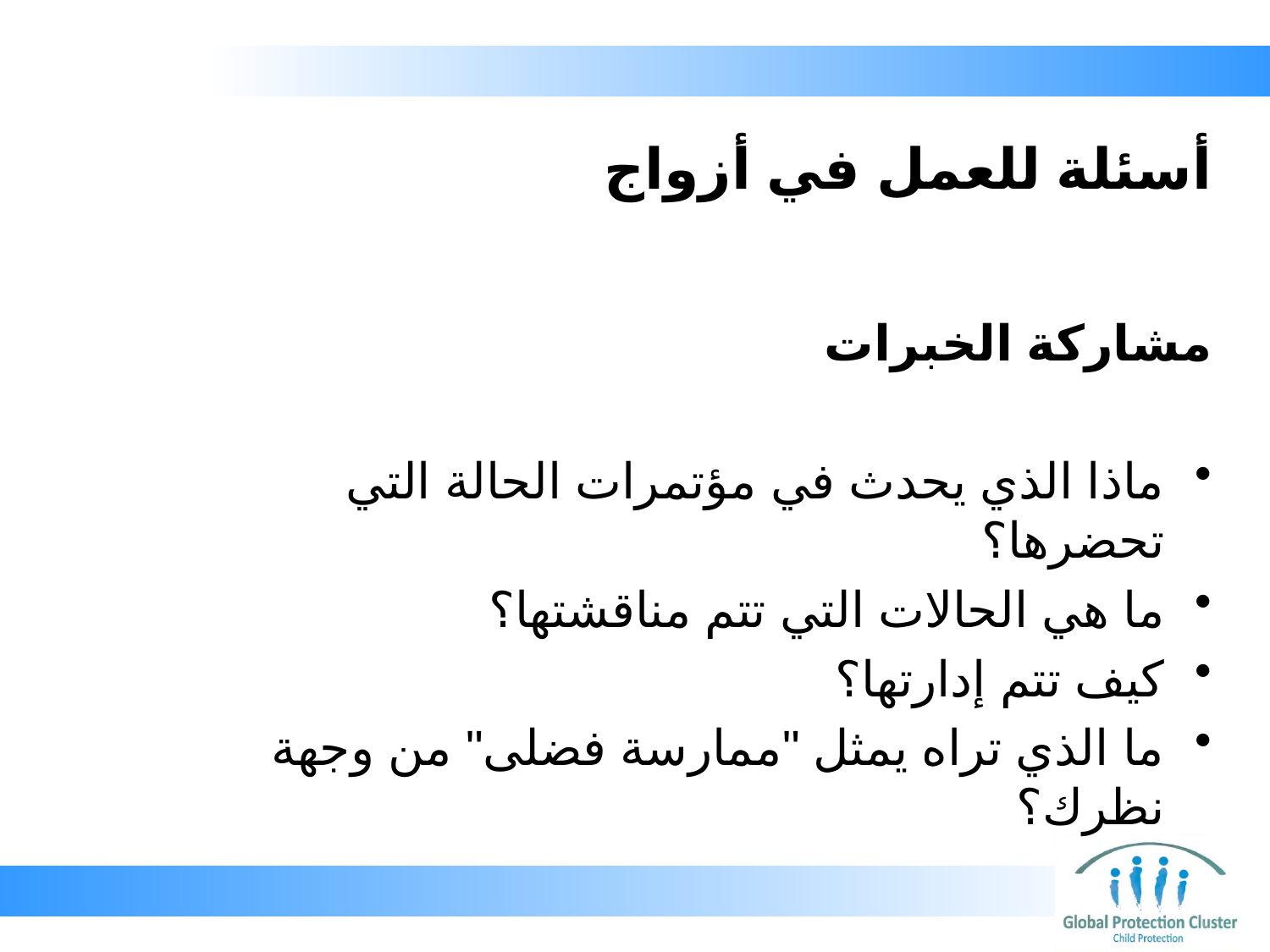

# أسئلة للعمل في أزواج

مشاركة الخبرات

ماذا الذي يحدث في مؤتمرات الحالة التي تحضرها؟
ما هي الحالات التي تتم مناقشتها؟
كيف تتم إدارتها؟
ما الذي تراه يمثل "ممارسة فضلى" من وجهة نظرك؟